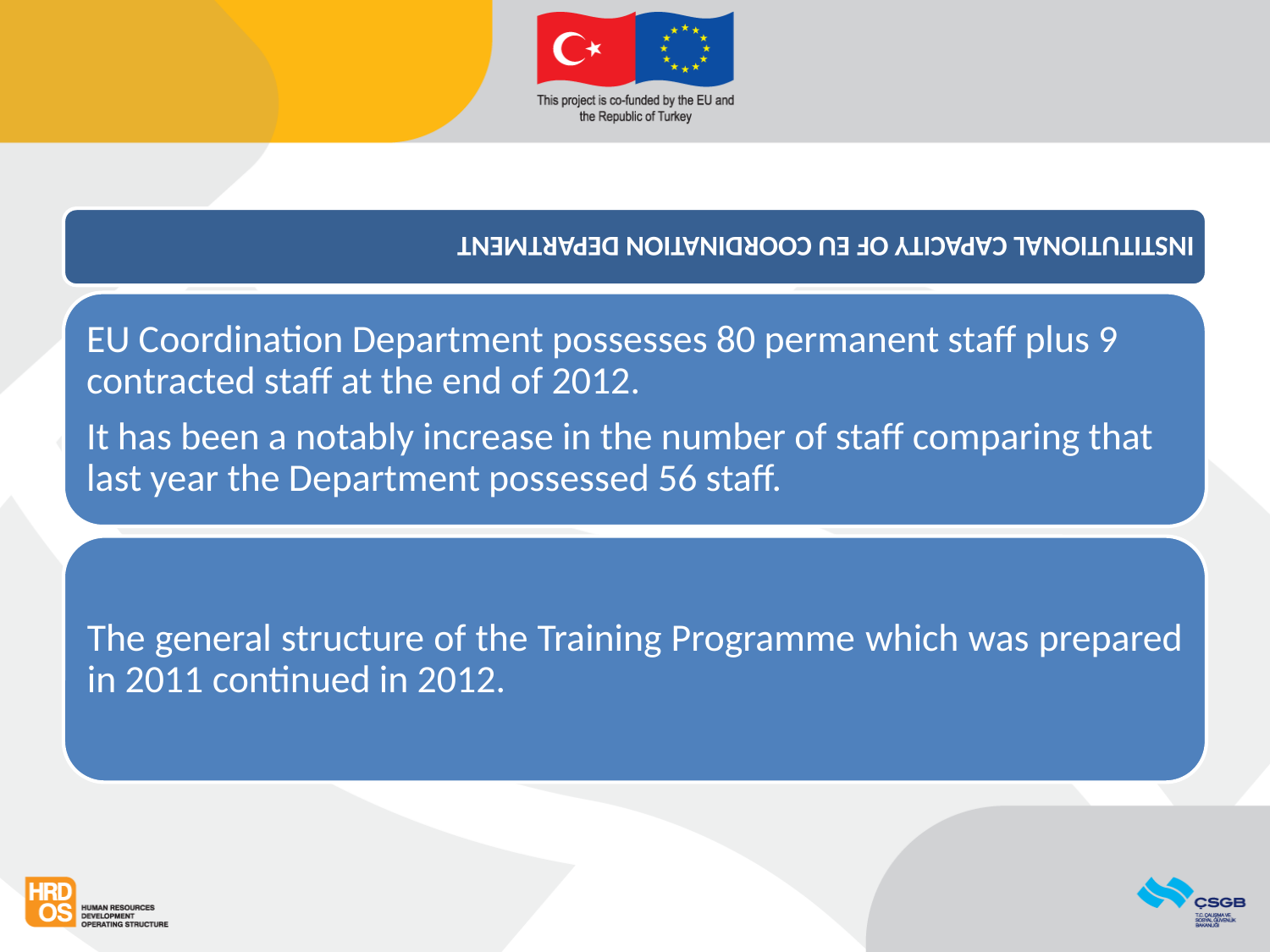

INSTITUTIONAL CAPACITY OF EU COORDINATION DEPARTMENT
The general structure of the Training Programme which was prepared in 2011 continued in 2012.
EU Coordination Department possesses 80 permanent staff plus 9 contracted staff at the end of 2012.
It has been a notably increase in the number of staff comparing that last year the Department possessed 56 staff.